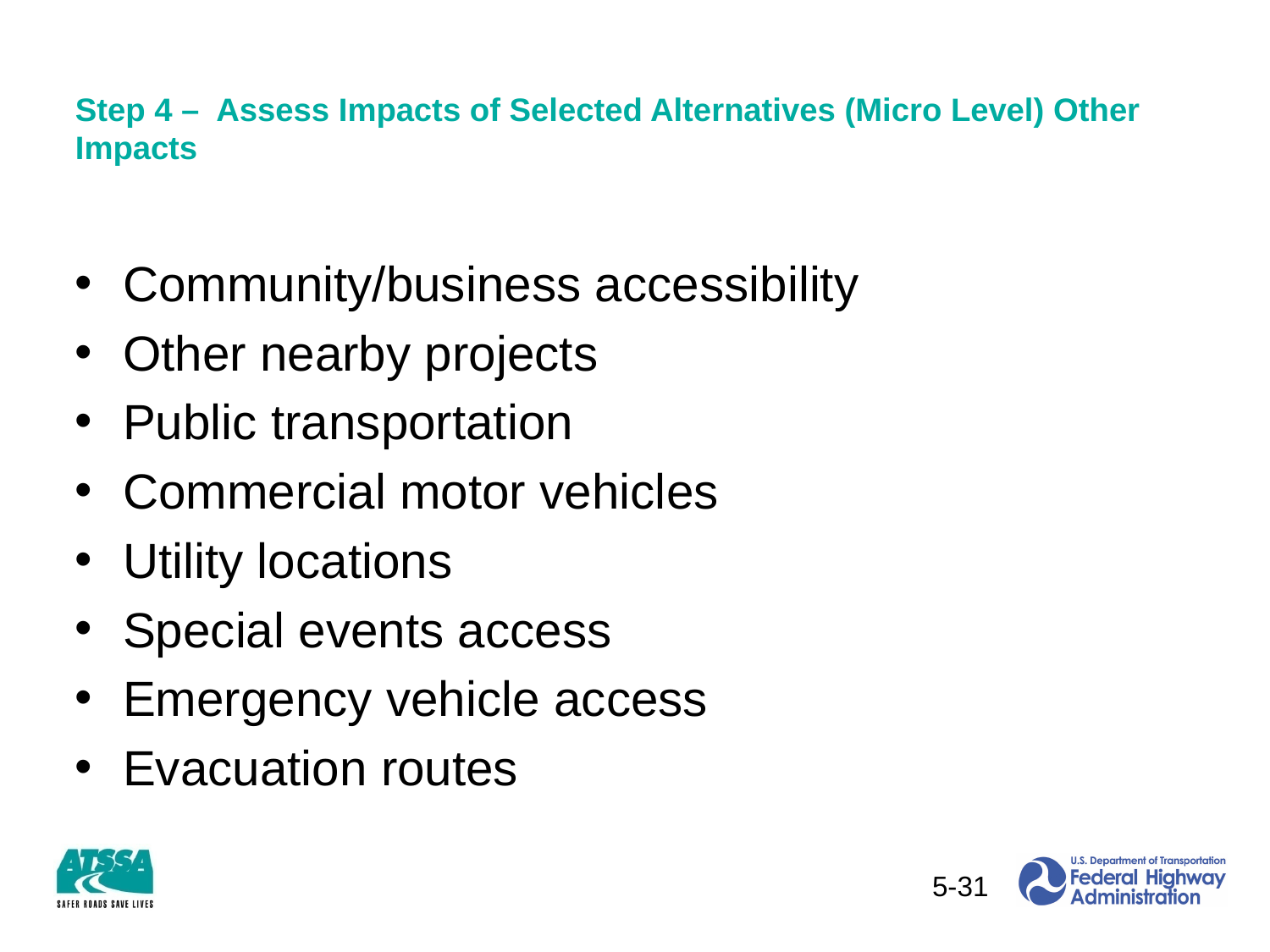

# Step 4 –  Assess Impacts of Selected Alternatives (Micro Level) Other Impacts
Community/business accessibility
Other nearby projects
Public transportation
Commercial motor vehicles
Utility locations
Special events access
Emergency vehicle access
Evacuation routes